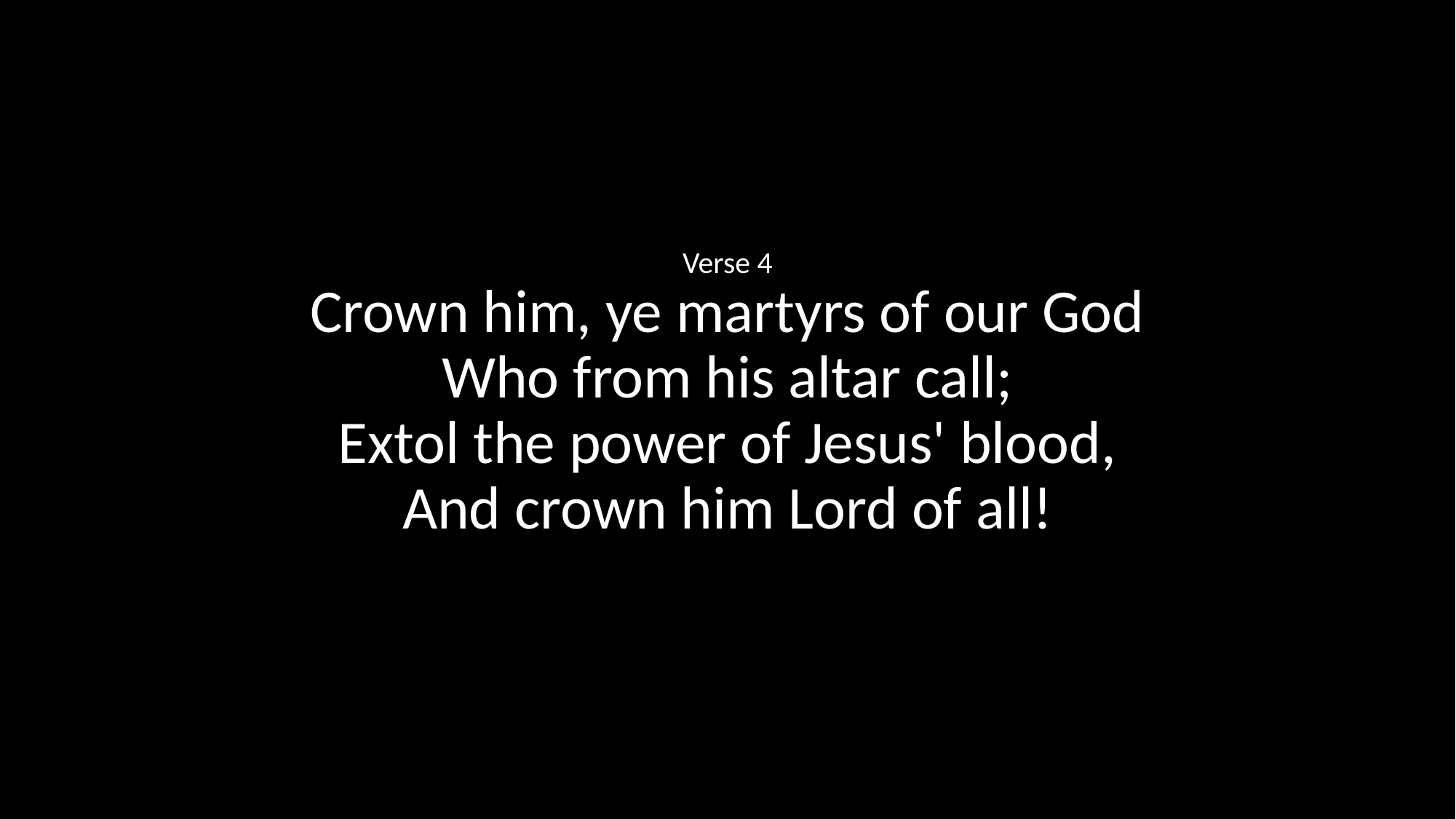

Verse 4
Crown him, ye martyrs of our God
Who from his altar call;
Extol the power of Jesus' blood,
And crown him Lord of all!